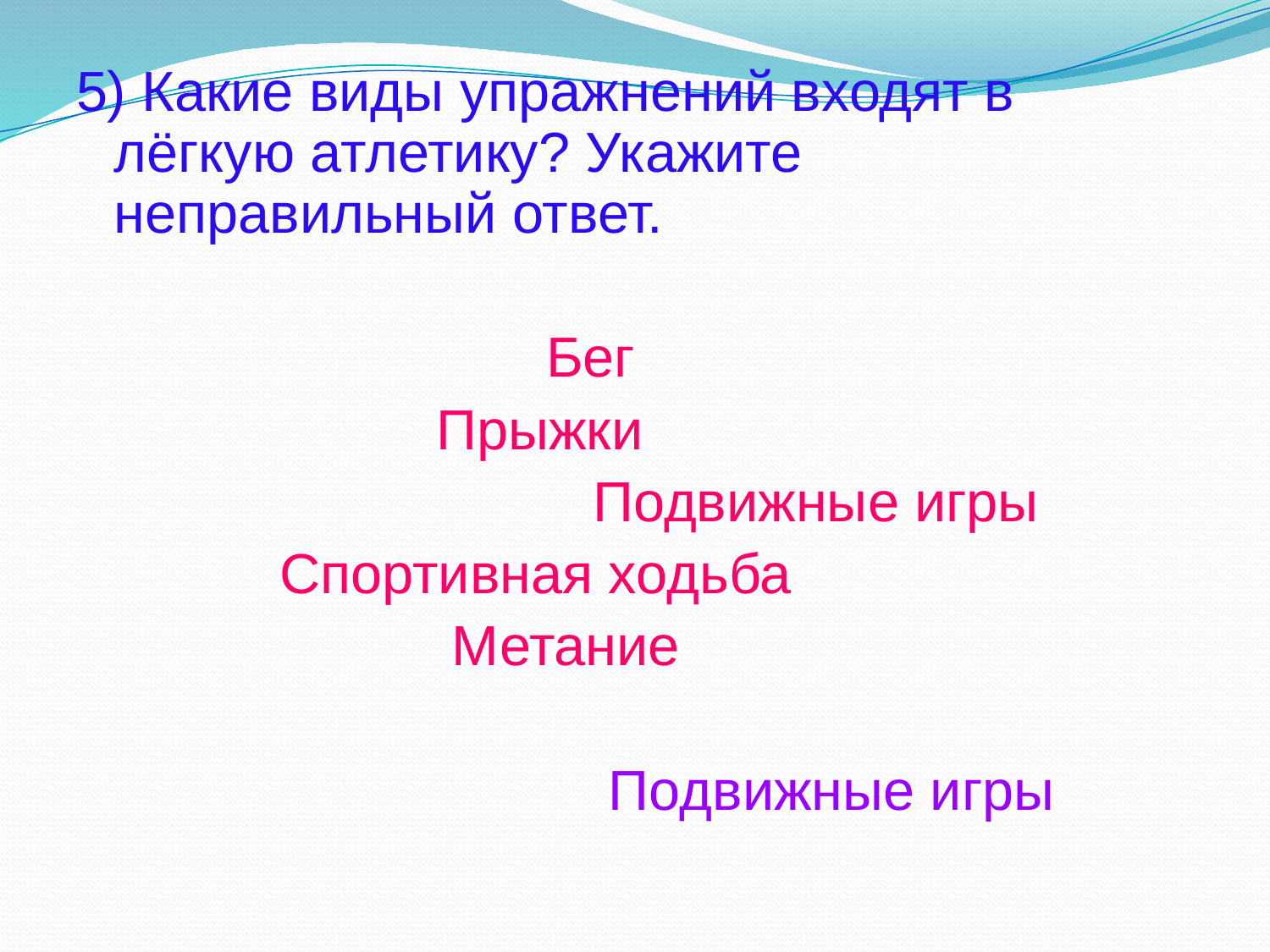

5) Какие виды упражнений входят в лёгкую атлетику? Укажите неправильный ответ.

                              Бег
                       Прыжки
                                 Подвижные игры
             Спортивная ходьба
                        Метание

                                  Подвижные игры